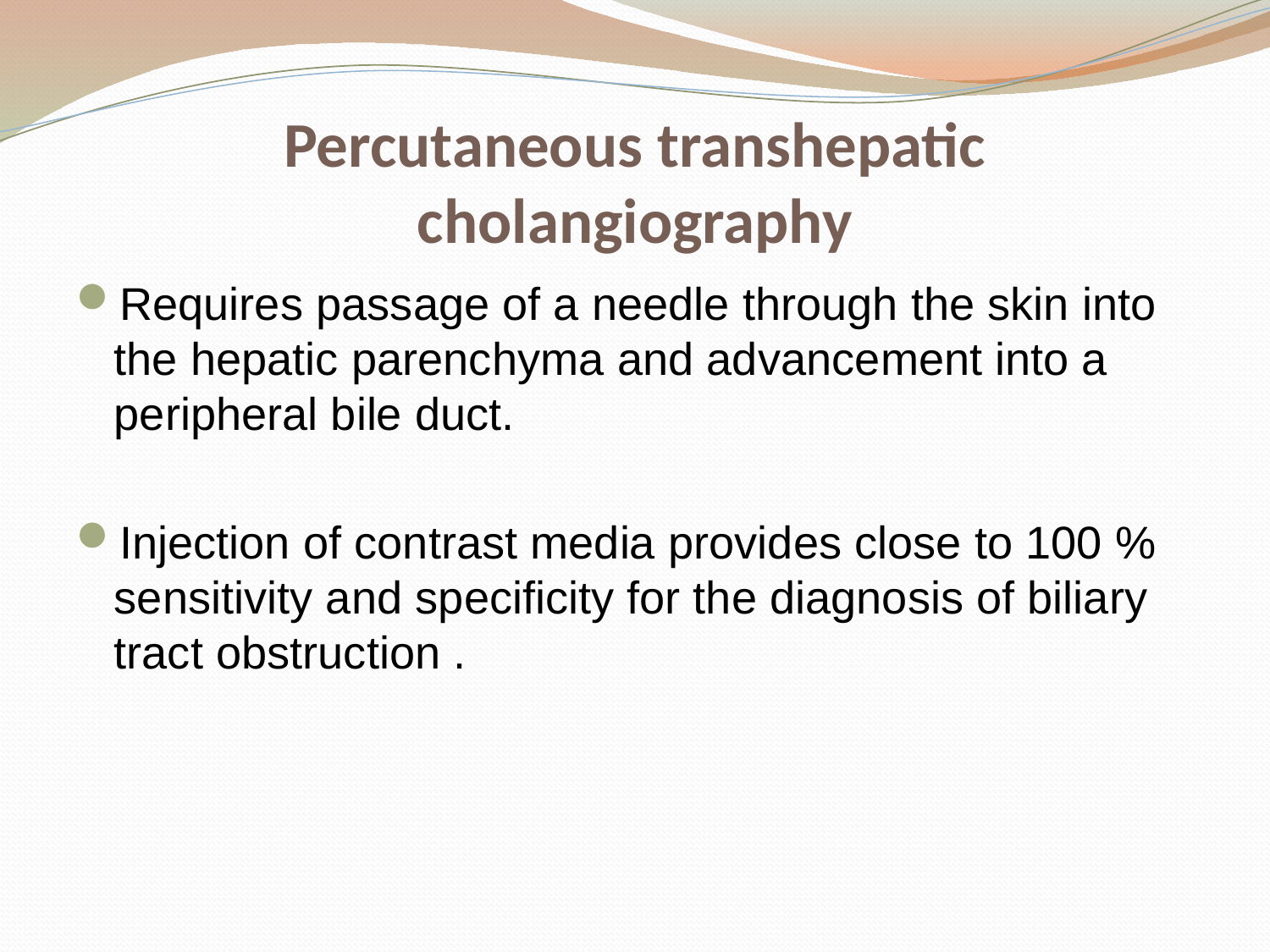

# Percutaneous transhepatic cholangiography
Requires passage of a needle through the skin into the hepatic parenchyma and advancement into a peripheral bile duct.

Injection of contrast media provides close to 100 % sensitivity and specificity for the diagnosis of biliary tract obstruction .